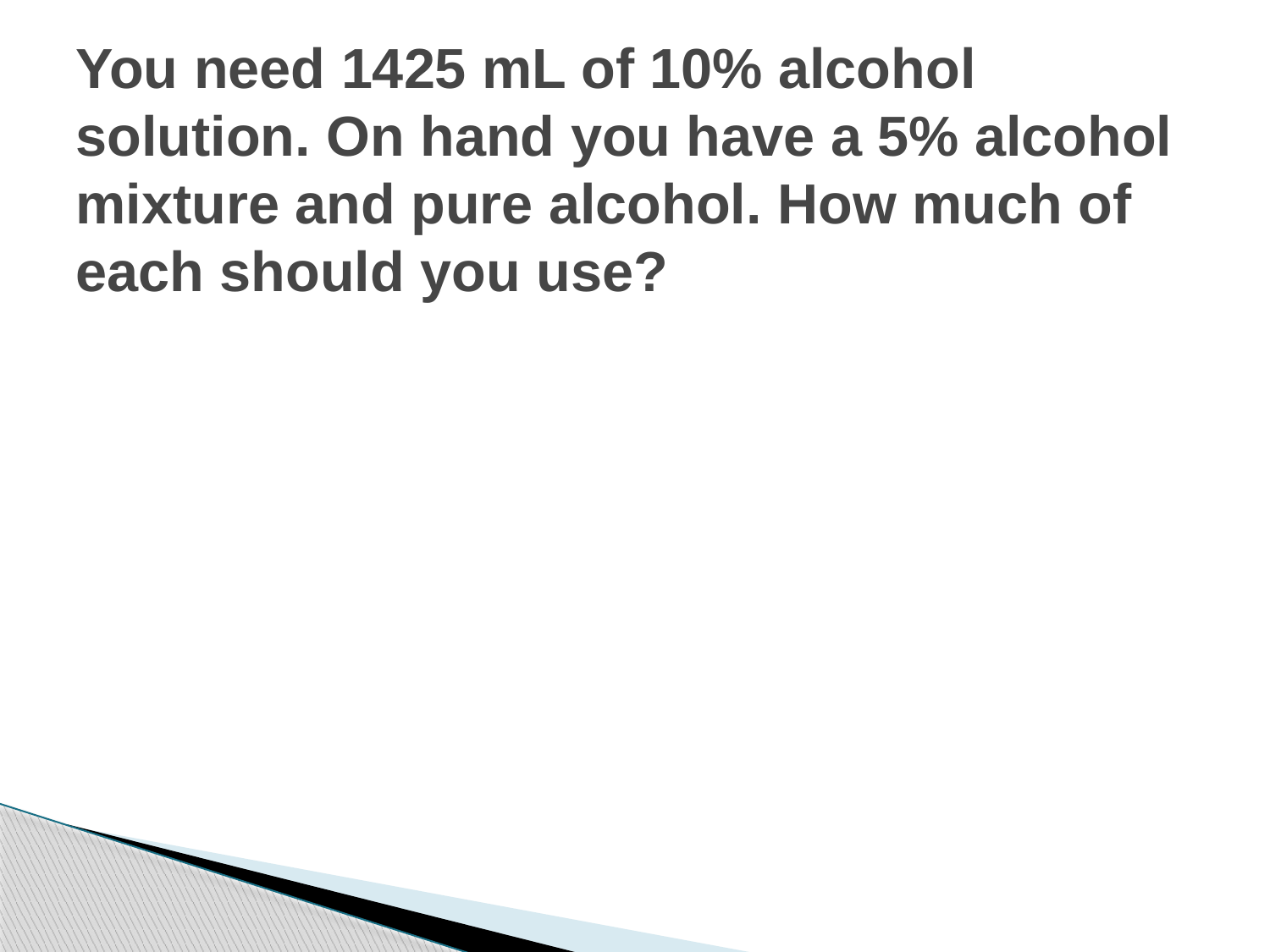

# You need 1425 mL of 10% alcohol solution. On hand you have a 5% alcohol mixture and pure alcohol. How much of each should you use?